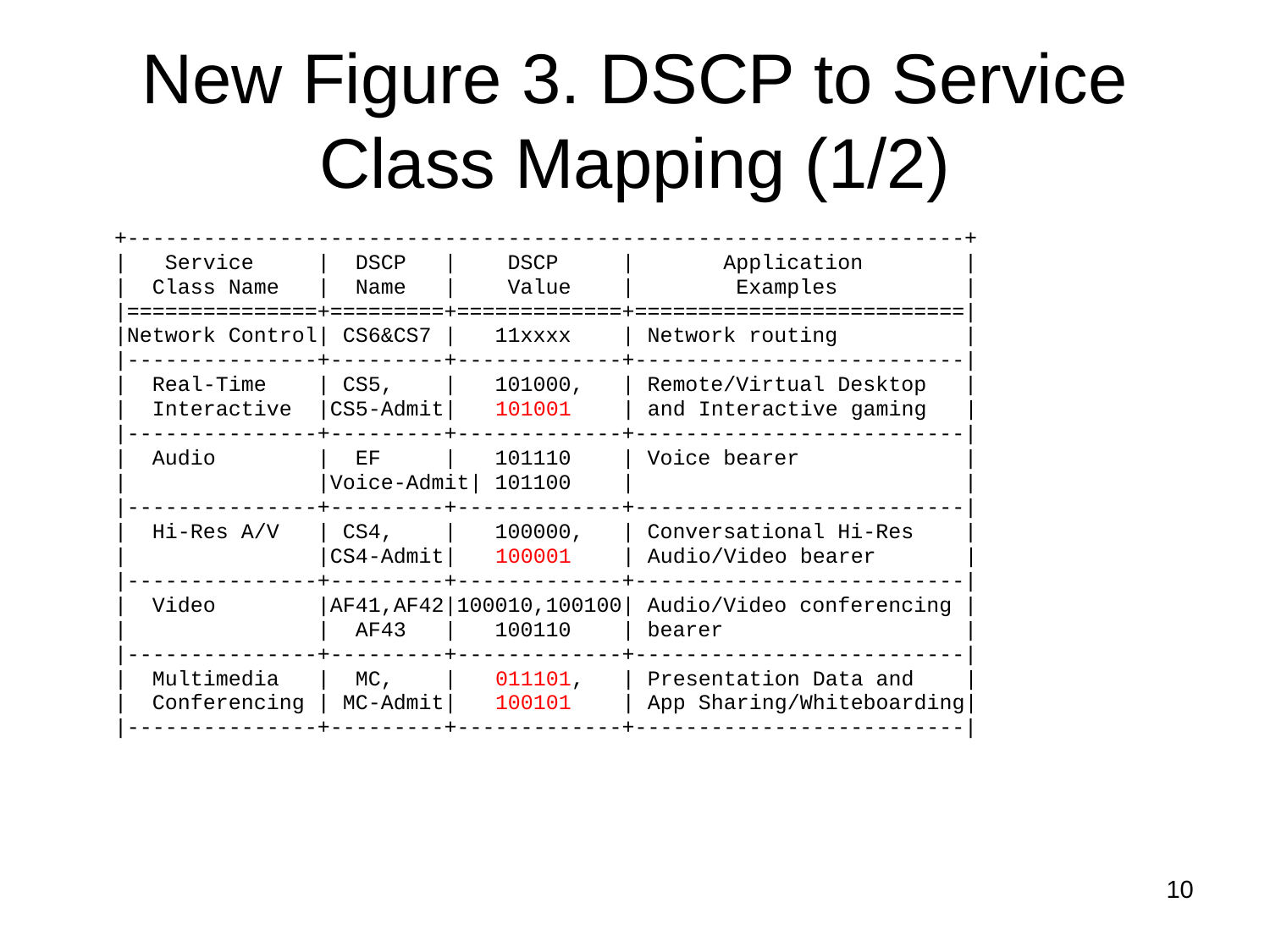

# New Figure 3. DSCP to Service Class Mapping (1/2)
   +------------------------------------------------------------------+
   |   Service     |  DSCP   |    DSCP     |       Application        |
   |  Class Name   |  Name   |    Value    |        Examples          |
   |===============+=========+=============+==========================|
   |Network Control| CS6&CS7 |   11xxxx    | Network routing          |
   |---------------+---------+-------------+--------------------------|
   |  Real-Time    | CS5,    |   101000,   | Remote/Virtual Desktop   |
   |  Interactive  |CS5-Admit|   101001    | and Interactive gaming   |
   |---------------+---------+-------------+--------------------------|
   |  Audio        |  EF     |   101110    | Voice bearer             |
   |               |Voice-Admit| 101100    |                          |
   |---------------+---------+-------------+--------------------------|
   |  Hi-Res A/V   | CS4,    |   100000,   | Conversational Hi-Res    |
   |               |CS4-Admit|   100001    | Audio/Video bearer       |
   |---------------+---------+-------------+--------------------------|
   |  Video        |AF41,AF42|100010,100100| Audio/Video conferencing |
   |               |  AF43   |   100110    | bearer                   |
   |---------------+---------+-------------+--------------------------|
   |  Multimedia   |  MC,    |   011101,   | Presentation Data and    |
   |  Conferencing | MC-Admit|   100101    | App Sharing/Whiteboarding|
   |---------------+---------+-------------+--------------------------|

10